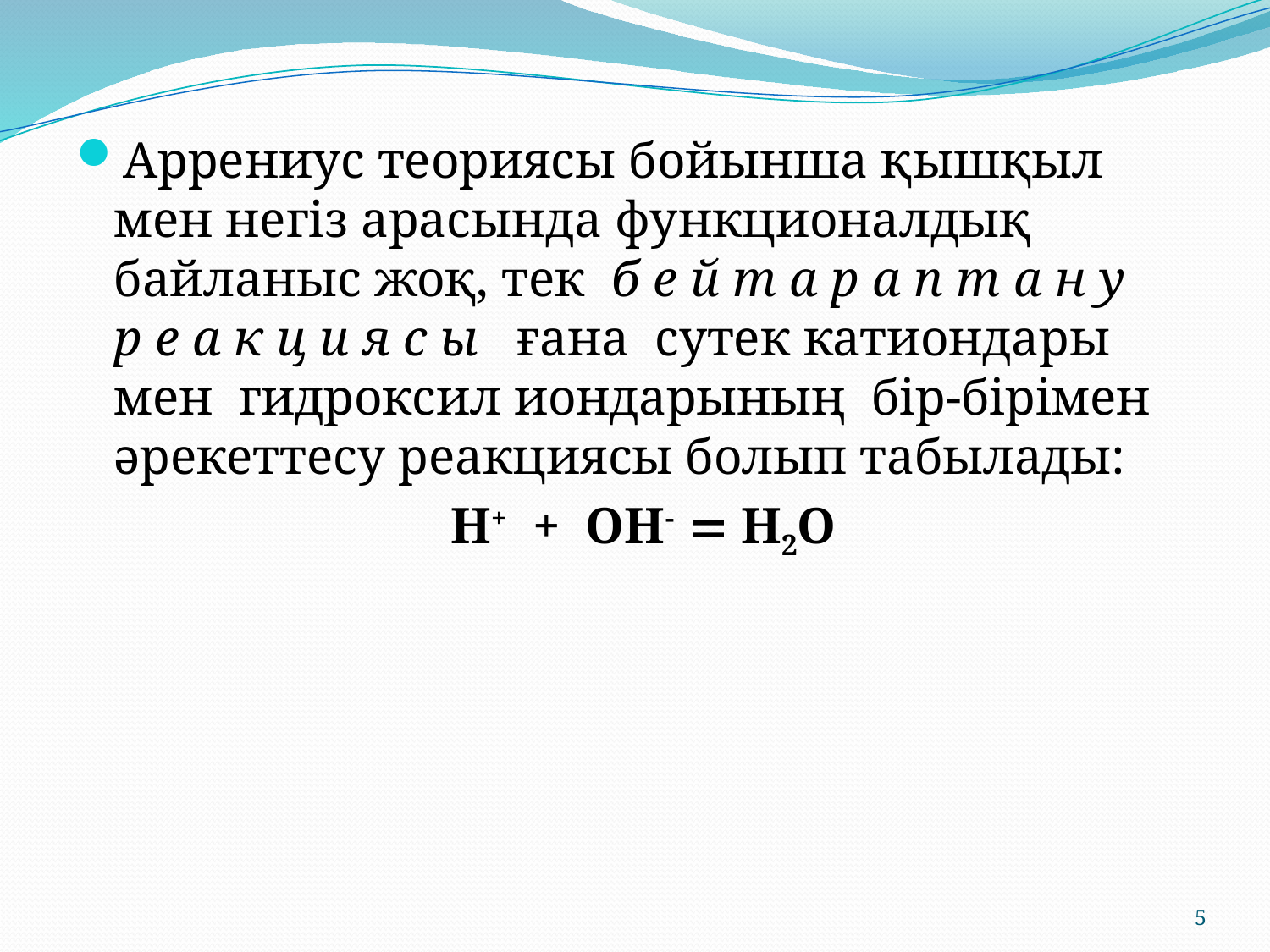

Аррениус теориясы бойынша қышқыл мен негіз арасында функционалдық байланыс жоқ, тек  б е й т а р а п т а н у   р е а к ц и я с ы   ғана  сутек катиондары  мен  гидроксил иондарының  бір-бірімен әрекеттесу реакциясы болып табылады:
                             Н+  +  ОН-  = Н2О

5